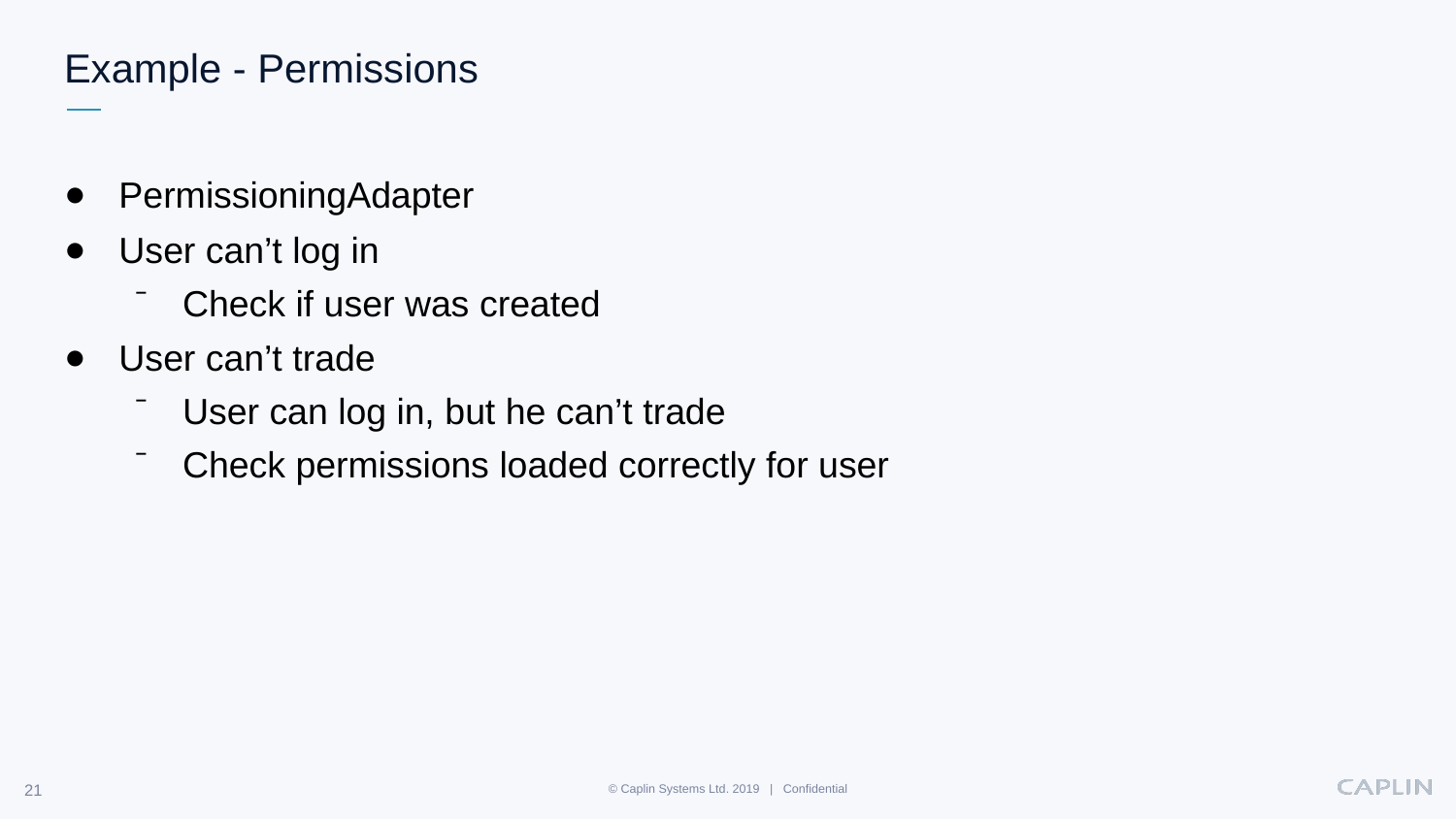

# Example - Permissions
PermissioningAdapter
User can’t log in
Check if user was created
User can’t trade
User can log in, but he can’t trade
Check permissions loaded correctly for user